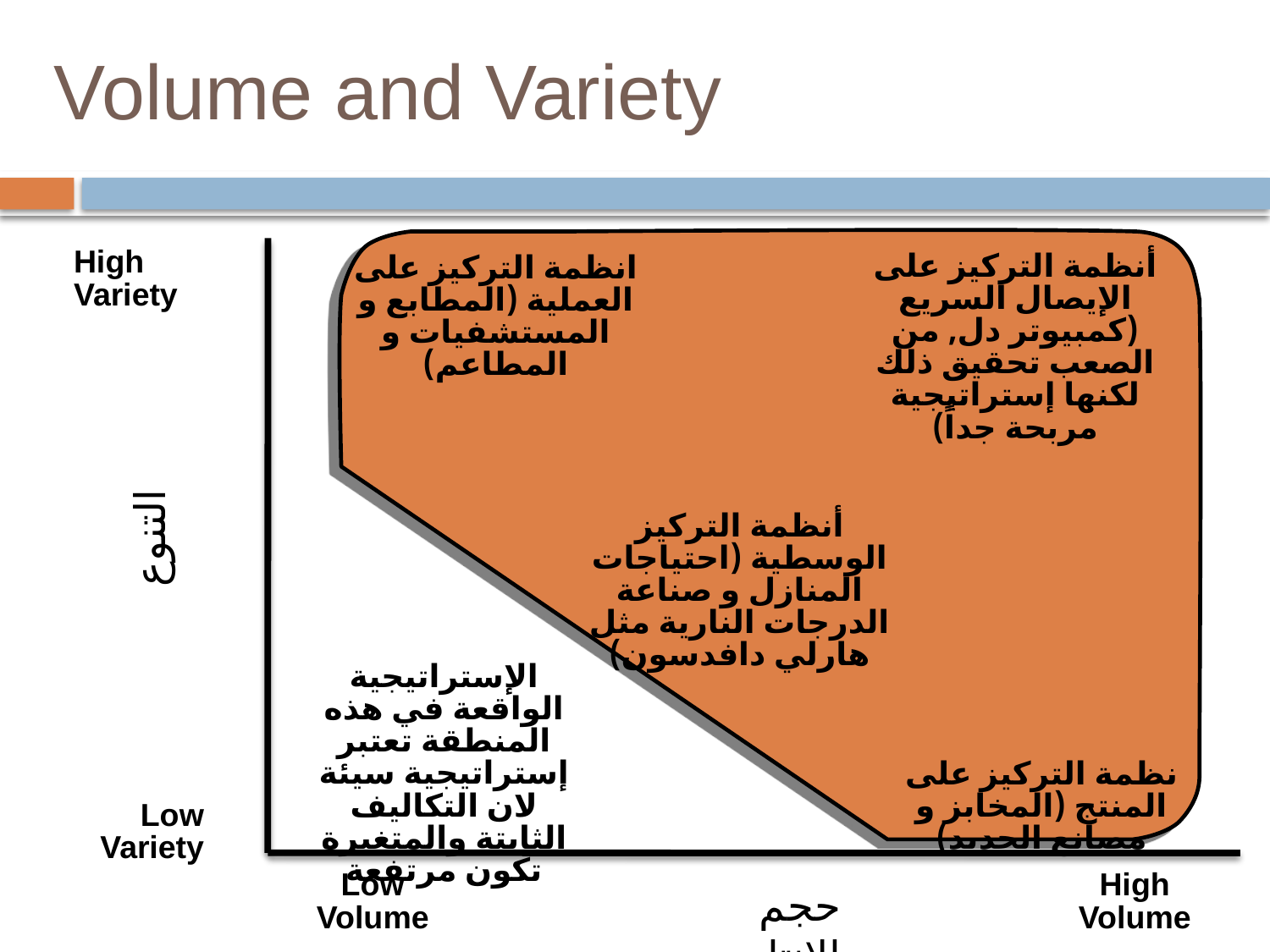

# Volume and Variety

High Variety
أنظمة التركيز على الإيصال السريع (كمبيوتر دل, من الصعب تحقيق ذلك لكنها إستراتيجية مربحة جداً)
انظمة التركيز على العملية (المطابع و المستشفيات و المطاعم)
التنوع
أنظمة التركيز الوسطية (احتياجات المنازل و صناعة الدرجات النارية مثل هارلي دافدسون)
الإستراتيجية الواقعة في هذه المنطقة تعتبر إستراتيجية سيئة لان التكاليف الثابتة والمتغيرة تكون مرتفعة
نظمة التركيز على المنتج (المخابز و مصانع الحديد)
Low Variety
Low Volume
High Volume
حجم الإنتاج